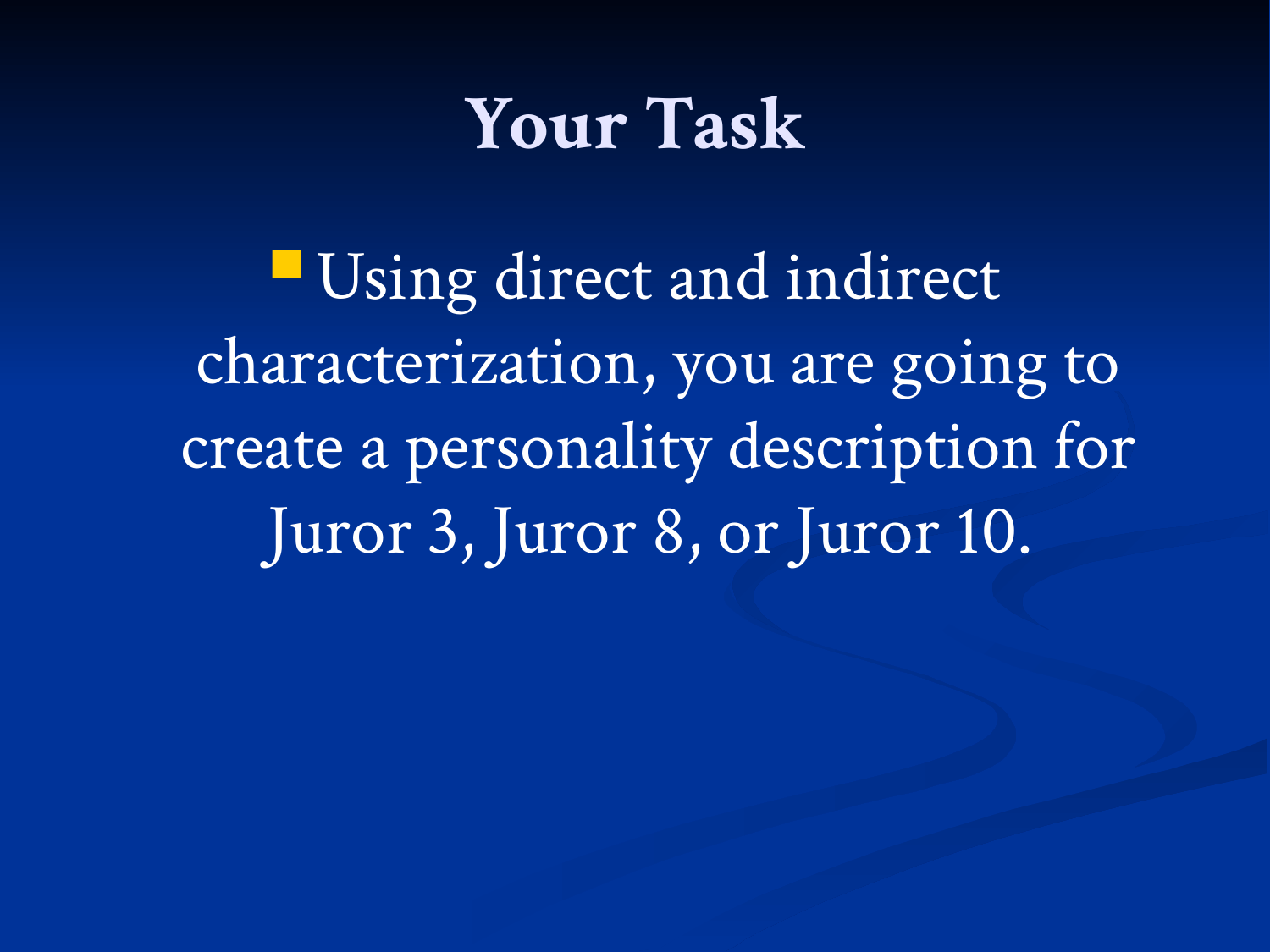

# Your Task
Using direct and indirect characterization, you are going to create a personality description for Juror 3, Juror 8, or Juror 10.